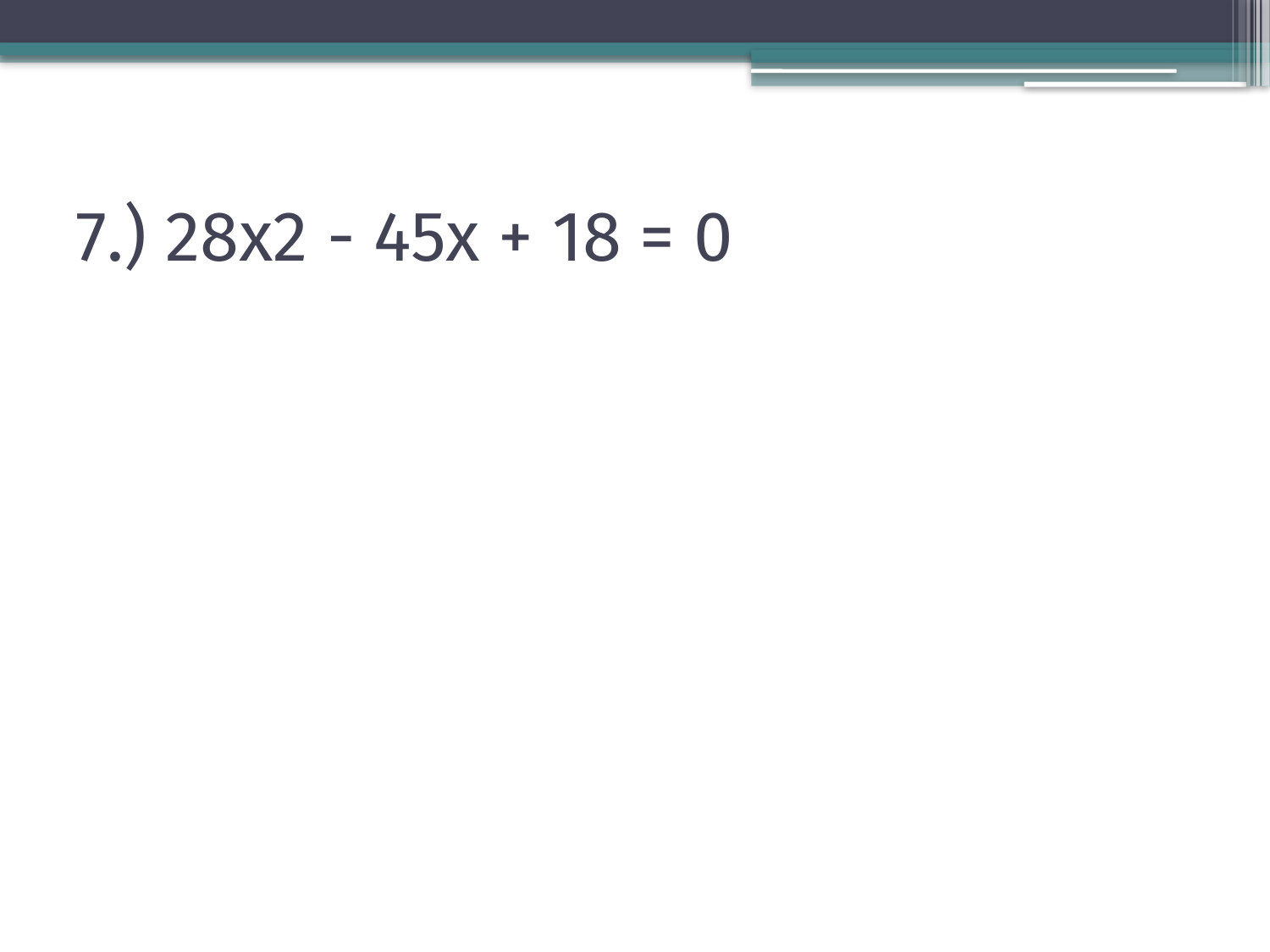

# 7.) 28x2 - 45x + 18 = 0